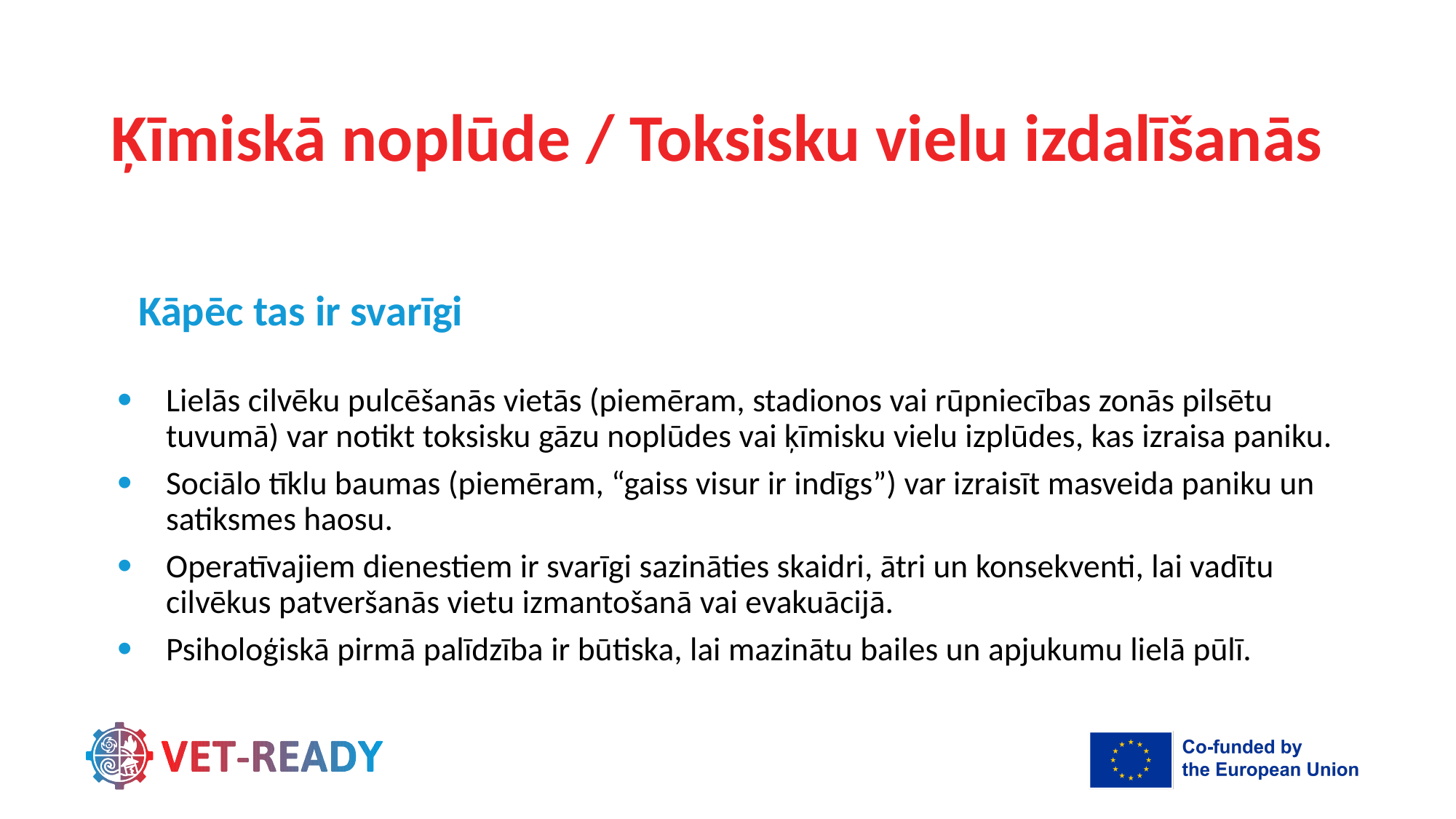

# Ķīmiskā noplūde / Toksisku vielu izdalīšanās
Kāpēc tas ir svarīgi
Lielās cilvēku pulcēšanās vietās (piemēram, stadionos vai rūpniecības zonās pilsētu tuvumā) var notikt toksisku gāzu noplūdes vai ķīmisku vielu izplūdes, kas izraisa paniku.
Sociālo tīklu baumas (piemēram, “gaiss visur ir indīgs”) var izraisīt masveida paniku un satiksmes haosu.
Operatīvajiem dienestiem ir svarīgi sazināties skaidri, ātri un konsekventi, lai vadītu cilvēkus patveršanās vietu izmantošanā vai evakuācijā.
Psiholoģiskā pirmā palīdzība ir būtiska, lai mazinātu bailes un apjukumu lielā pūlī.